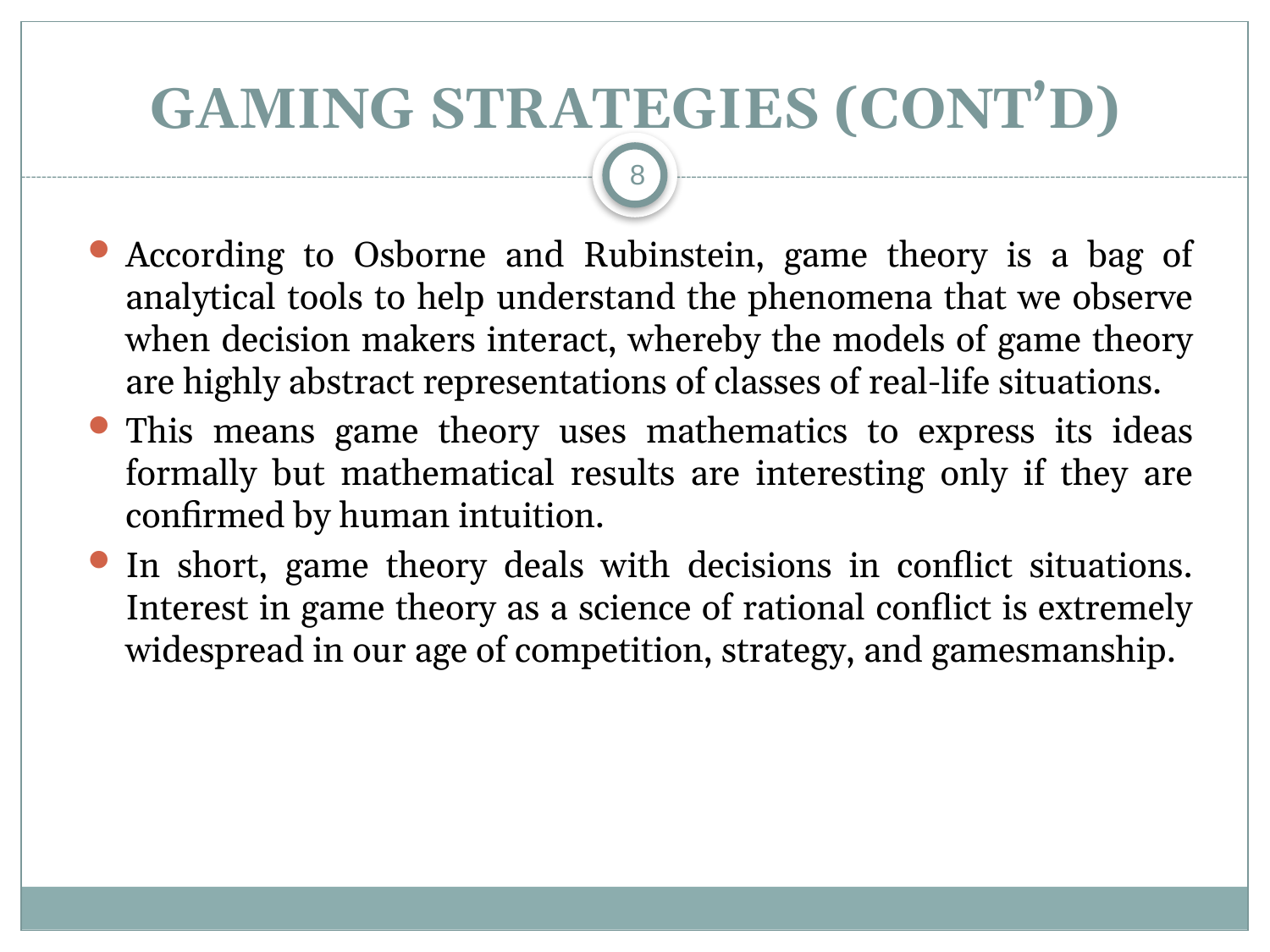

# Gaming Strategies (Cont’d)
8

According to Osborne and Rubinstein, game theory is a bag of analytical tools to help understand the phenomena that we observe when decision makers interact, whereby the models of game theory are highly abstract representations of classes of real-life situations.
This means game theory uses mathematics to express its ideas formally but mathematical results are interesting only if they are confirmed by human intuition.
In short, game theory deals with decisions in conflict situations. Interest in game theory as a science of rational conflict is extremely widespread in our age of competition, strategy, and gamesmanship.